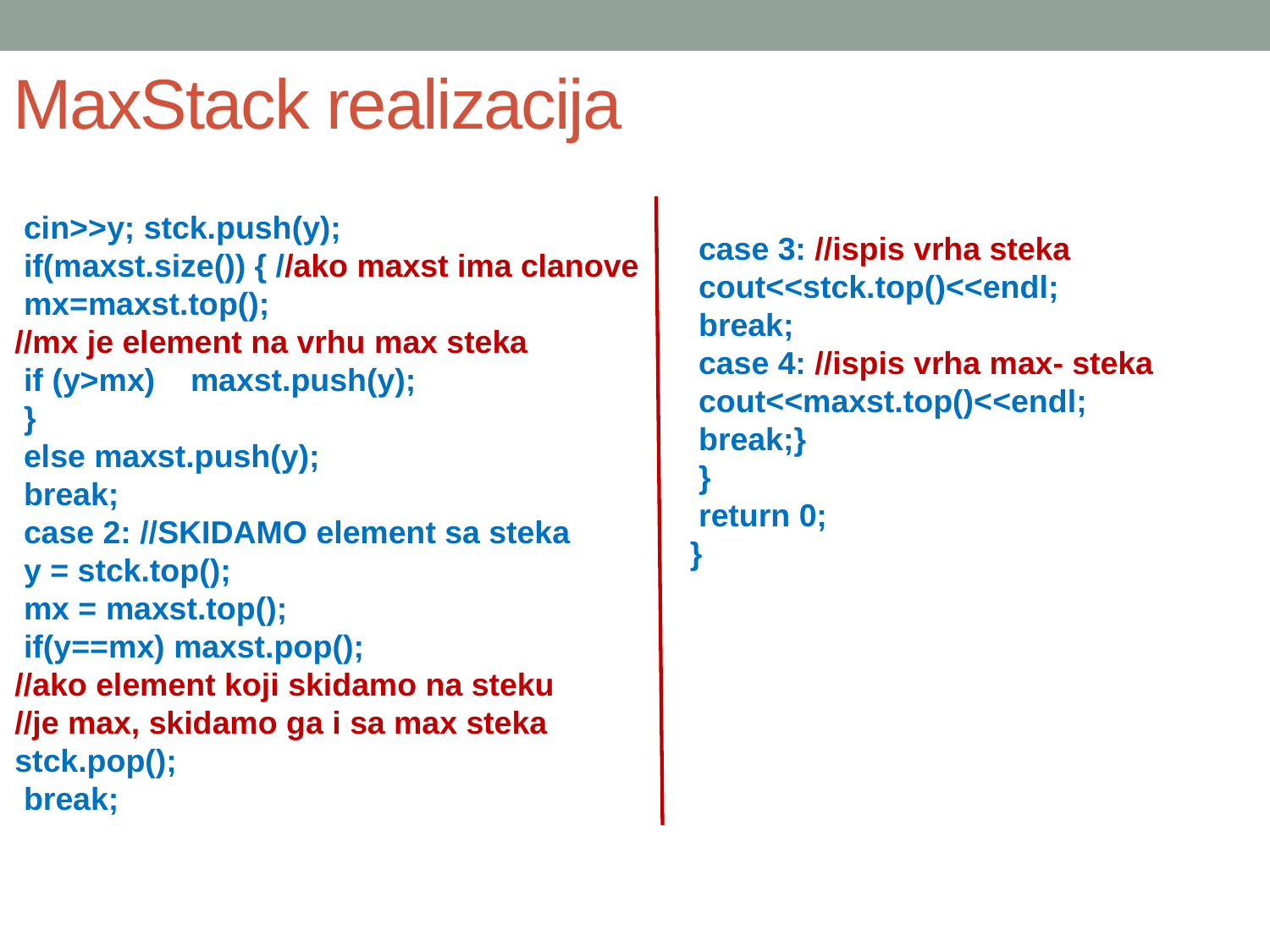

# MaxStack realizacija

 cin>>y; stck.push(y);
 if(maxst.size()) { //ako maxst ima clanove
 mx=maxst.top();
//mx je element na vrhu max steka
 if (y>mx)    maxst.push(y);
 }
 else maxst.push(y);
 break;
 case 2: //SKIDAMO element sa steka
 y = stck.top();
 mx = maxst.top();
 if(y==mx) maxst.pop();
//ako element koji skidamo na steku
//je max, skidamo ga i sa max steka
stck.pop();
 break;

 case 3: //ispis vrha steka
 cout<<stck.top()<<endl;
 break;
 case 4: //ispis vrha max- steka
 cout<<maxst.top()<<endl;
 break;}
 }
 return 0;
}